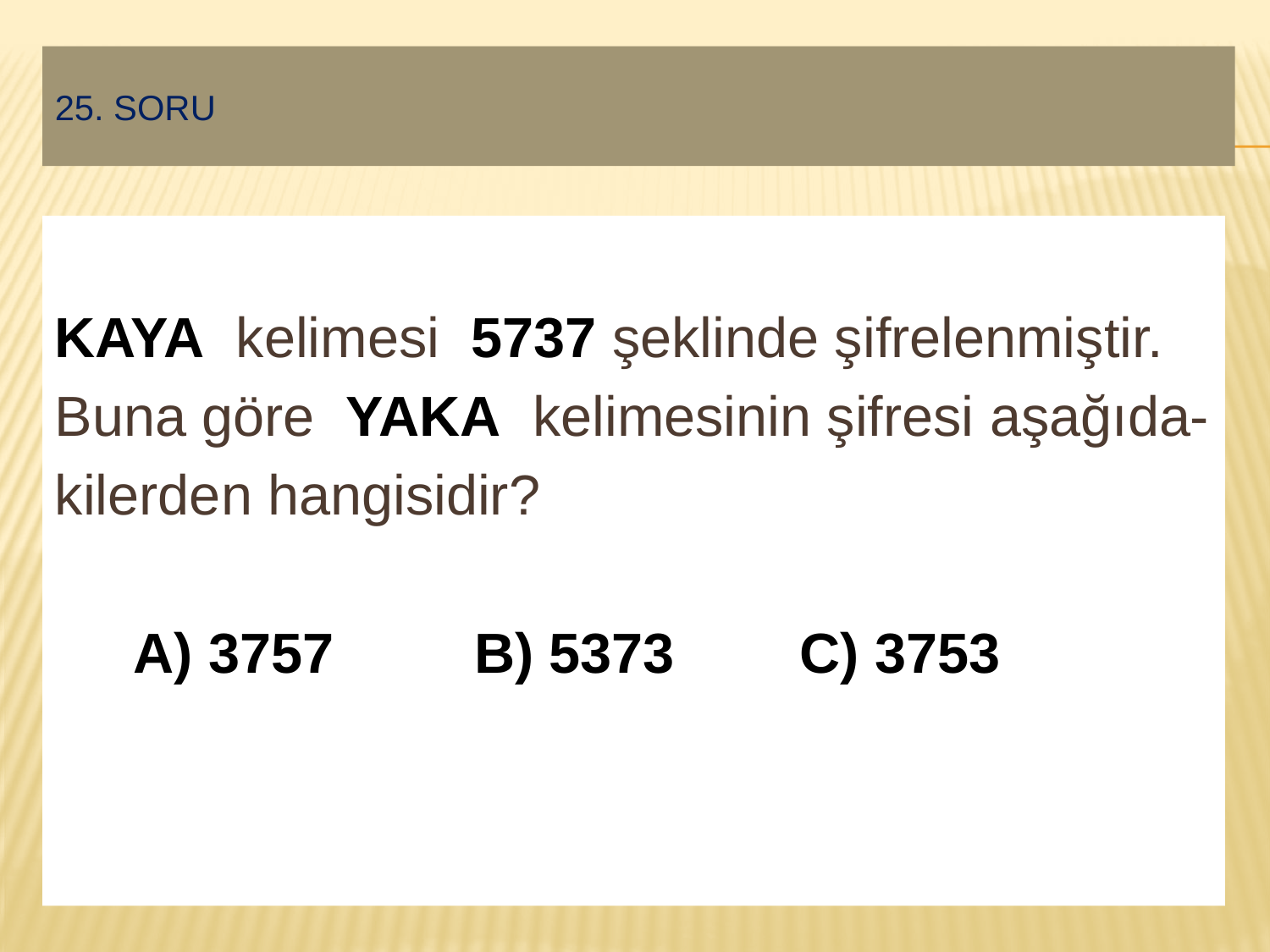

# 25. soru

KAYA  kelimesi  5737 şeklinde şifrelenmiştir.
Buna göre  YAKA  kelimesinin şifresi aşağıda-
kilerden hangisidir?

     A) 3757         B) 5373        C) 3753